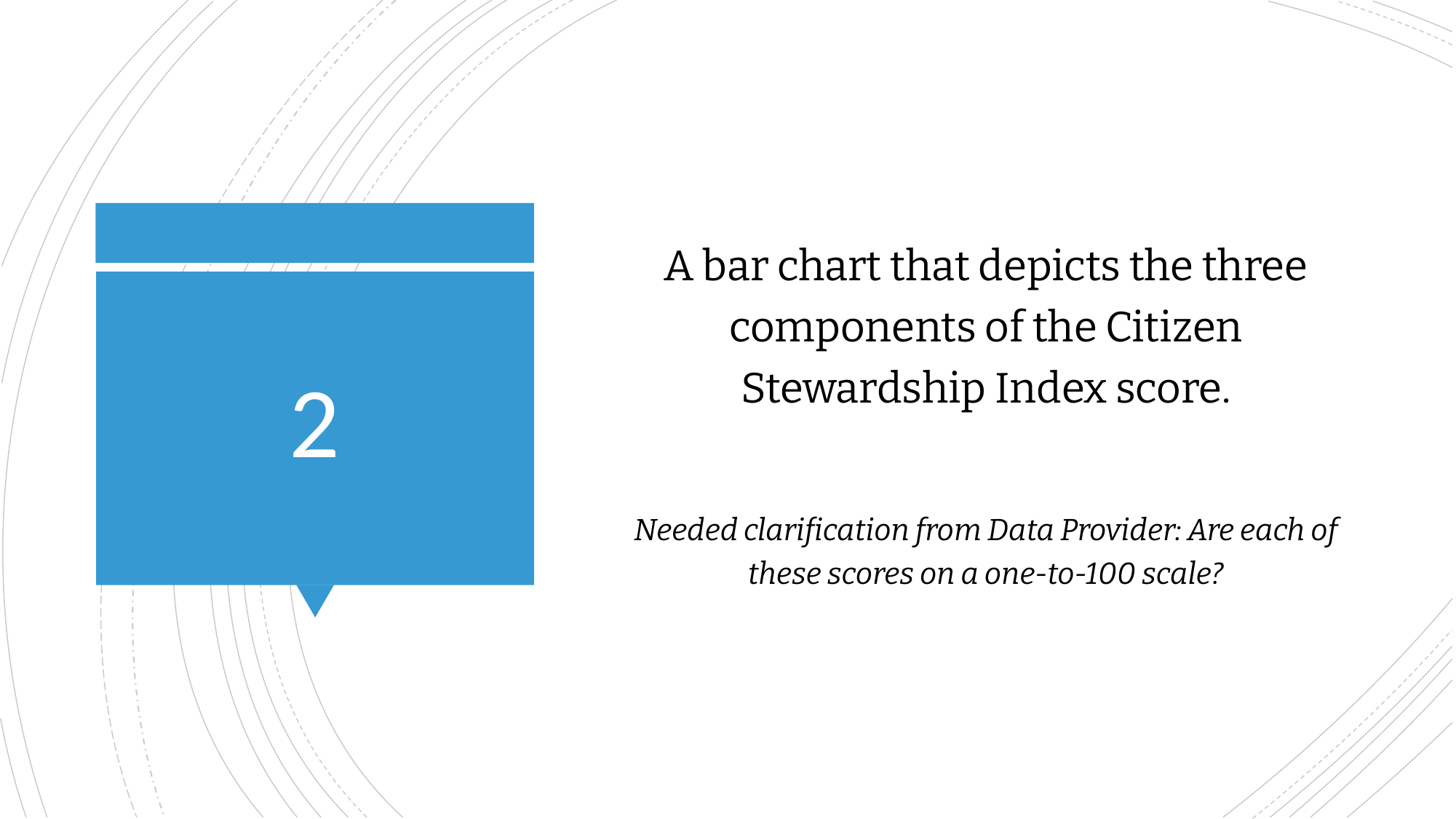

A bar chart that depicts the three components of the Citizen Stewardship Index score.

Needed clarification from Data Provider: Are each of these scores on a one-to-100 scale?
# 2